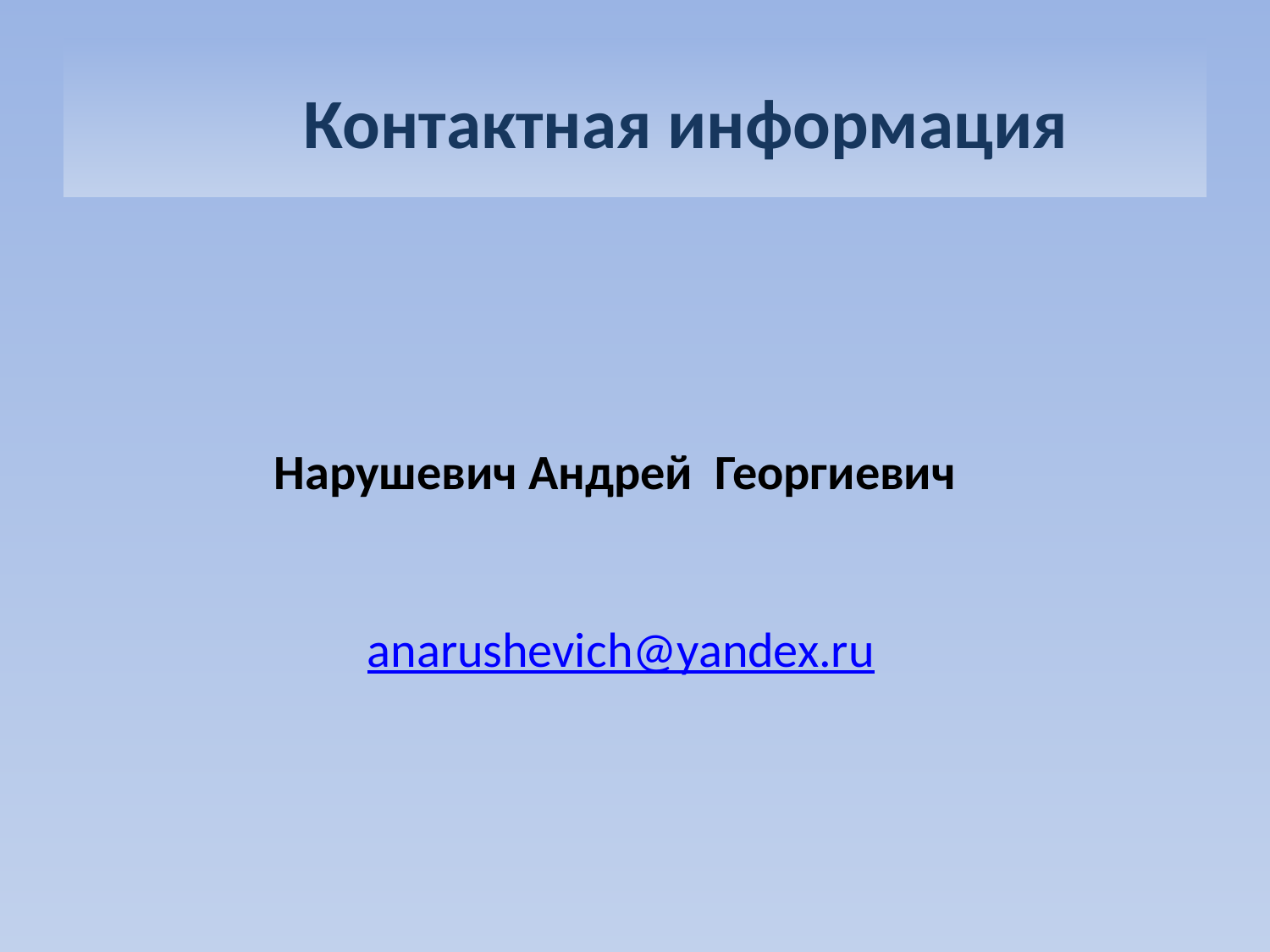

# Контактная информация

Нарушевич Андрей  Георгиевич

 anarushevich@yandex.ru